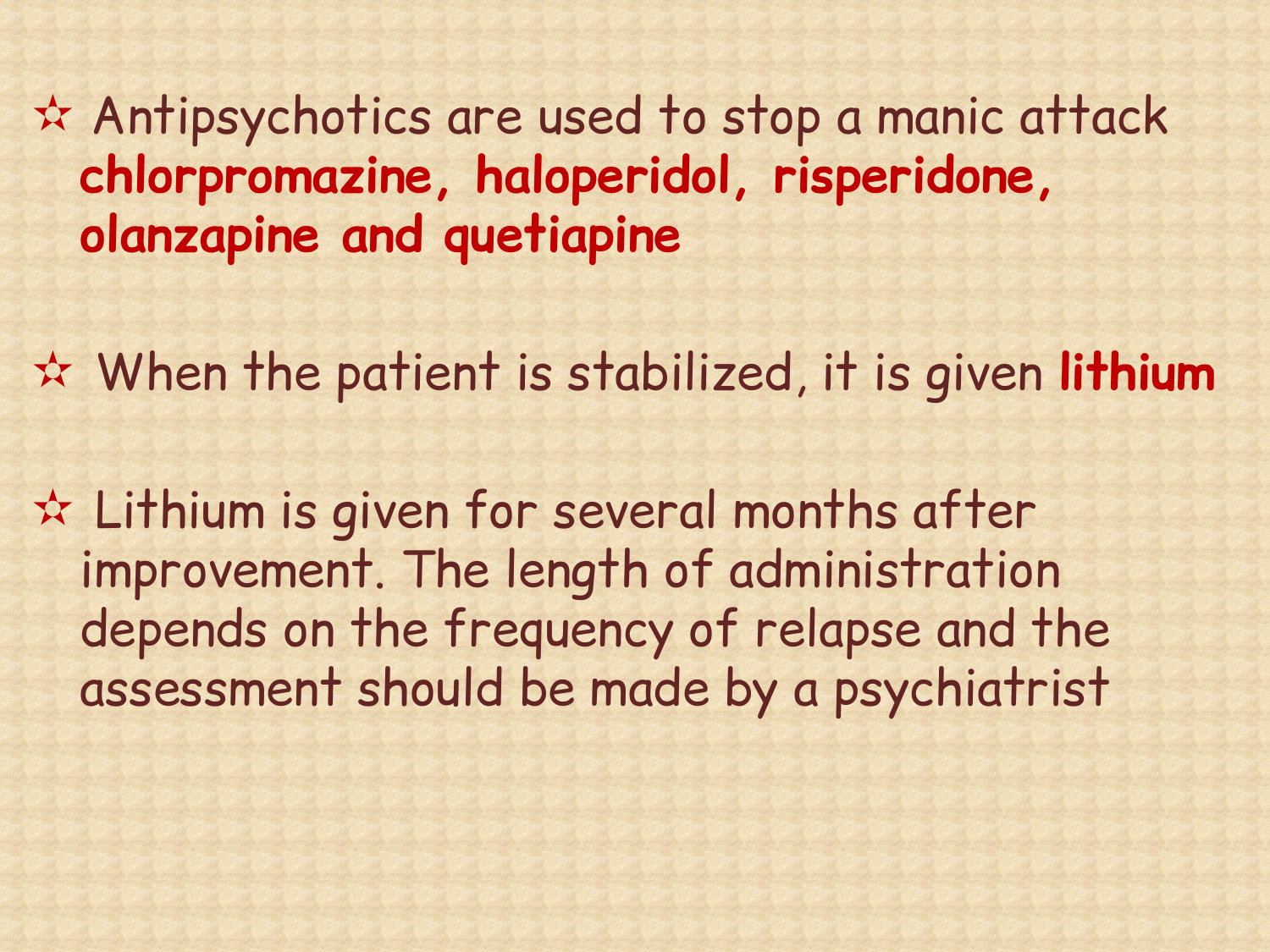

Antipsychotics are used to stop a manic attack chlorpromazine, haloperidol, risperidone, olanzapine and quetiapine

 When the patient is stabilized, it is given lithium

 Lithium is given for several months after improvement. The length of administration depends on the frequency of relapse and the assessment should be made by a psychiatrist